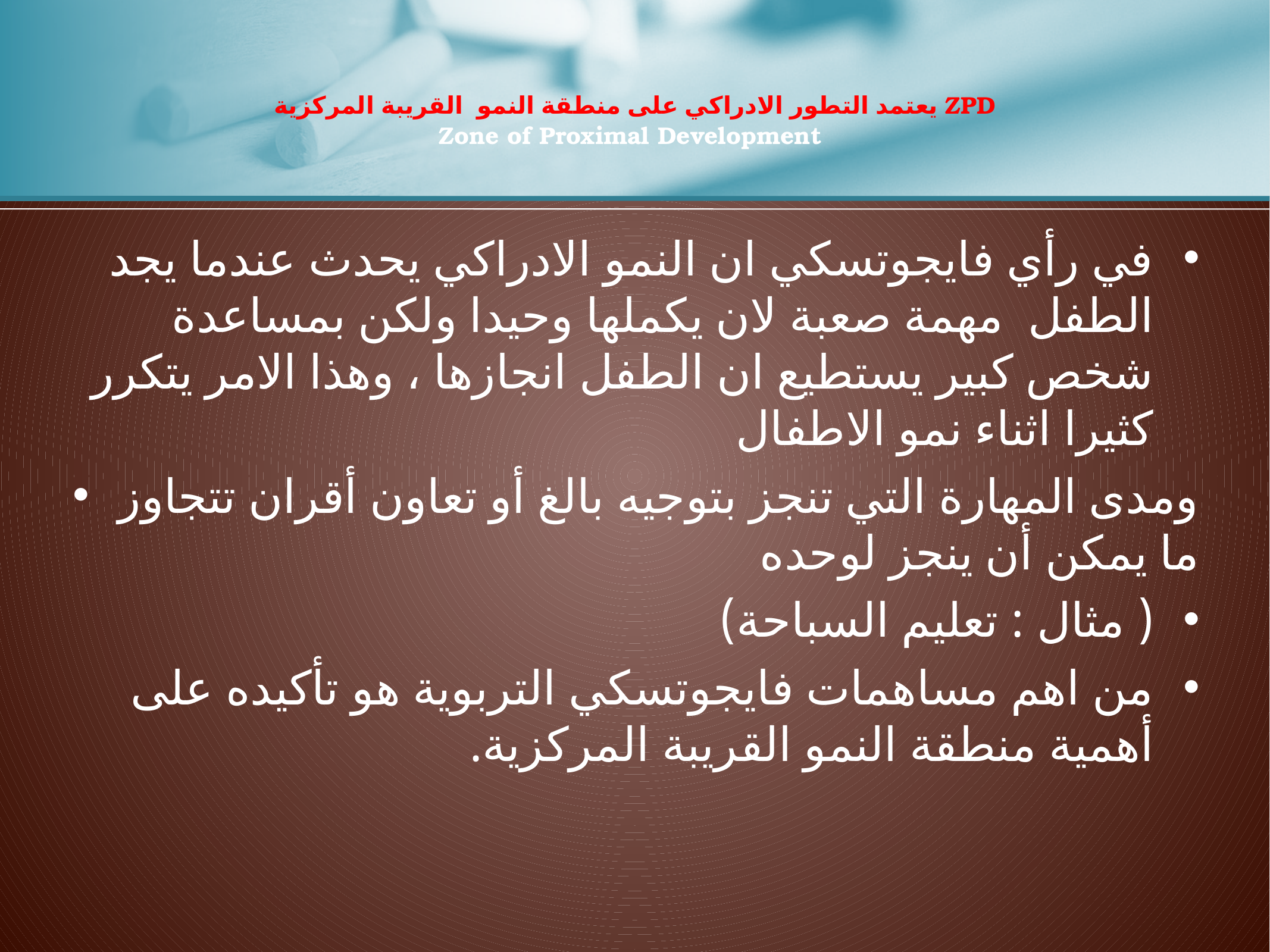

# يعتمد التطور الادراكي على منطقة النمو  القريبة المركزية ZPD Zone of Proximal Development
في رأي فايجوتسكي ان النمو الادراكي يحدث عندما يجد الطفل  مهمة صعبة لان يكملها وحيدا ولكن بمساعدة شخص كبير يستطيع ان الطفل انجازها ، وهذا الامر يتكرر كثيرا اثناء نمو الاطفال
ومدى المهارة التي تنجز بتوجيه بالغ أو تعاون أقران تتجاوز ما يمكن أن ينجز لوحده
( مثال : تعليم السباحة)
من اهم مساهمات فايجوتسكي التربوية هو تأكيده على أهمية منطقة النمو القريبة المركزية.